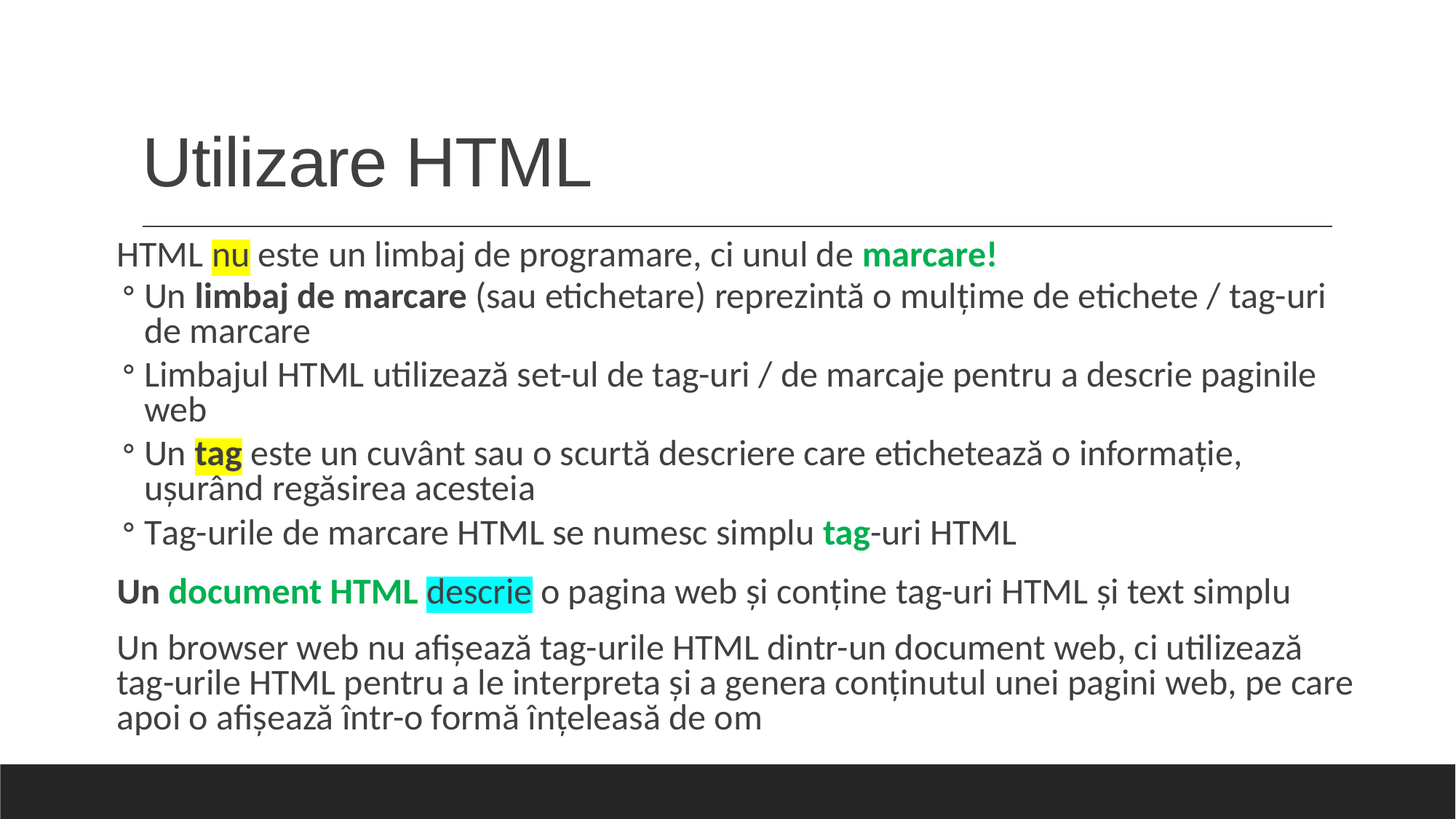

# Utilizare HTML
HTML nu este un limbaj de programare, ci unul de marcare!
Un limbaj de marcare (sau etichetare) reprezintă o mulţime de etichete / tag-uri de marcare
Limbajul HTML utilizează set-ul de tag-uri / de marcaje pentru a descrie paginile web
Un tag este un cuvânt sau o scurtă descriere care etichetează o informaţie, uşurând regăsirea acesteia
Tag-urile de marcare HTML se numesc simplu tag-uri HTML
Un document HTML descrie o pagina web şi conţine tag-uri HTML şi text simplu
Un browser web nu afişează tag-urile HTML dintr-un document web, ci utilizează tag-urile HTML pentru a le interpreta și a genera conţinutul unei pagini web, pe care apoi o afişează într-o formă înţeleasă de om